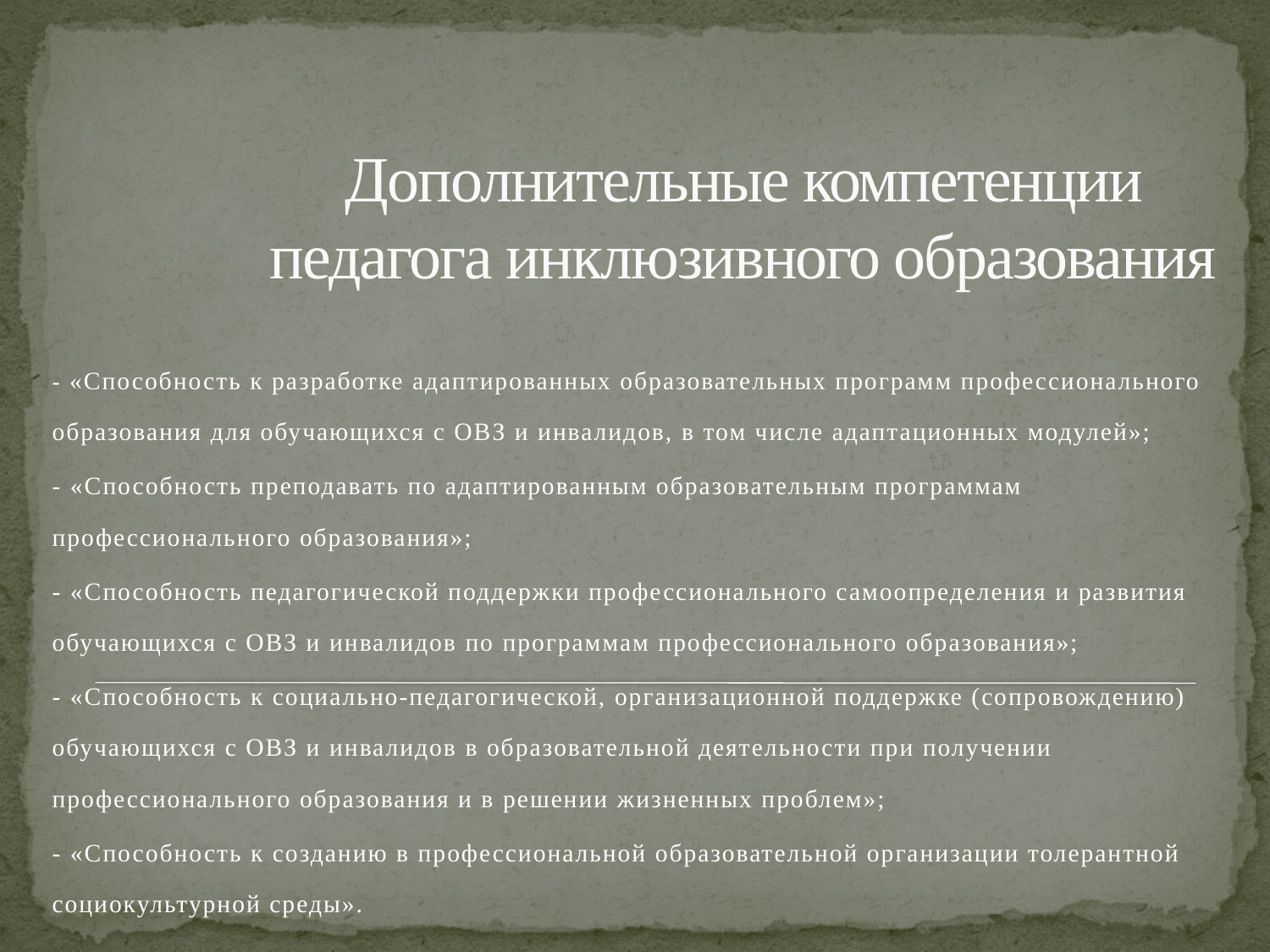

# Дополнительные компетенции педагога инклюзивного образования
- «Способность к разработке адаптированных образовательных программ профессионального образования для обучающихся с ОВЗ и инвалидов, в том числе адаптационных модулей»;
- «Способность преподавать по адаптированным образовательным программам профессионального образования»;
- «Способность педагогической поддержки профессионального самоопределения и развития обучающихся с ОВЗ и инвалидов по программам профессионального образования»;
- «Способность к социально-педагогической, организационной поддержке (сопровождению) обучающихся с ОВЗ и инвалидов в образовательной деятельности при получении профессионального образования и в решении жизненных проблем»;
- «Способность к созданию в профессиональной образовательной организации толерантной социокультурной среды».